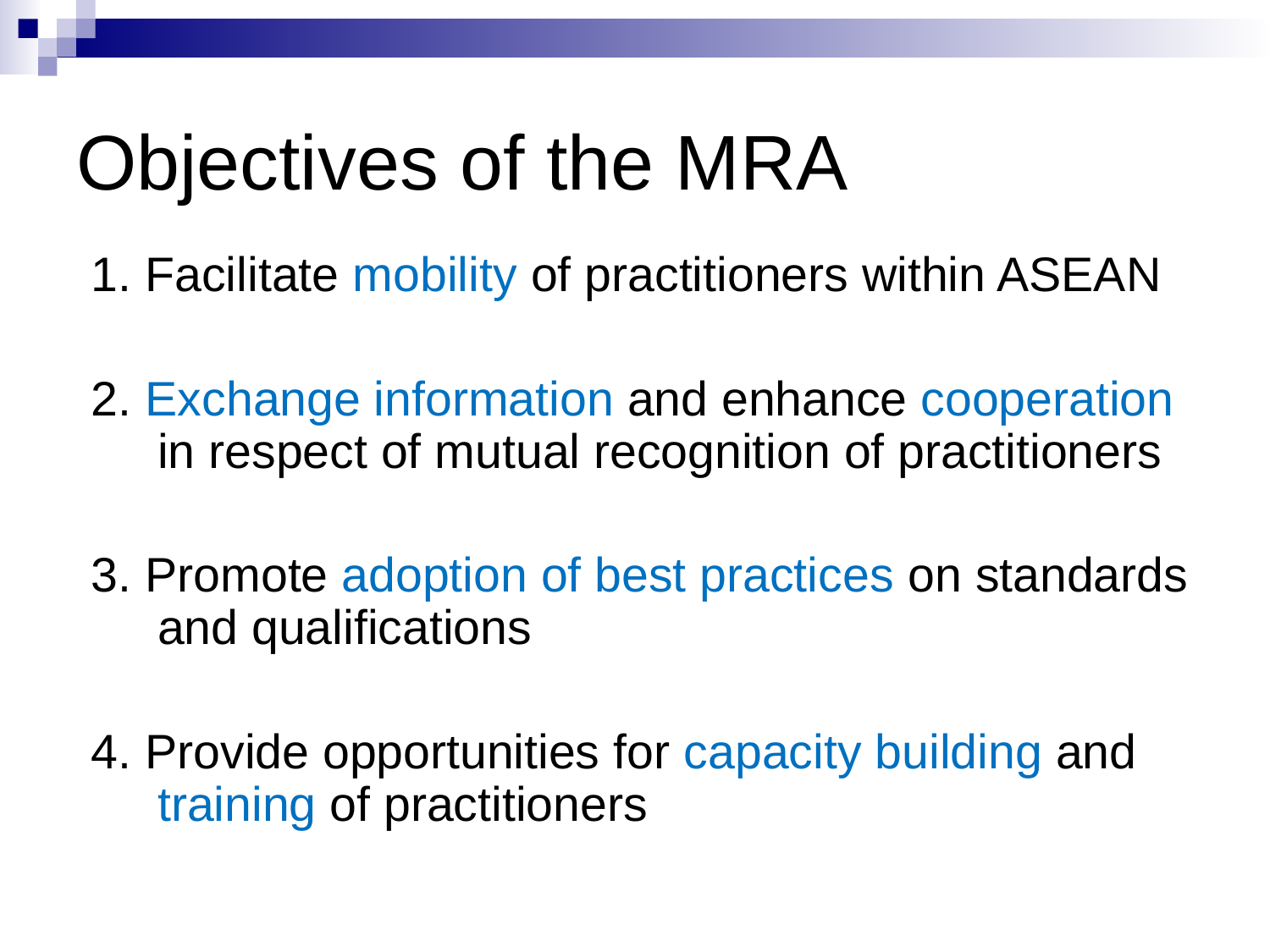

Objectives of the MRA
1. Facilitate mobility of practitioners within ASEAN

2. Exchange information and enhance cooperation in respect of mutual recognition of practitioners

3. Promote adoption of best practices on standards and qualifications

4. Provide opportunities for capacity building and training of practitioners